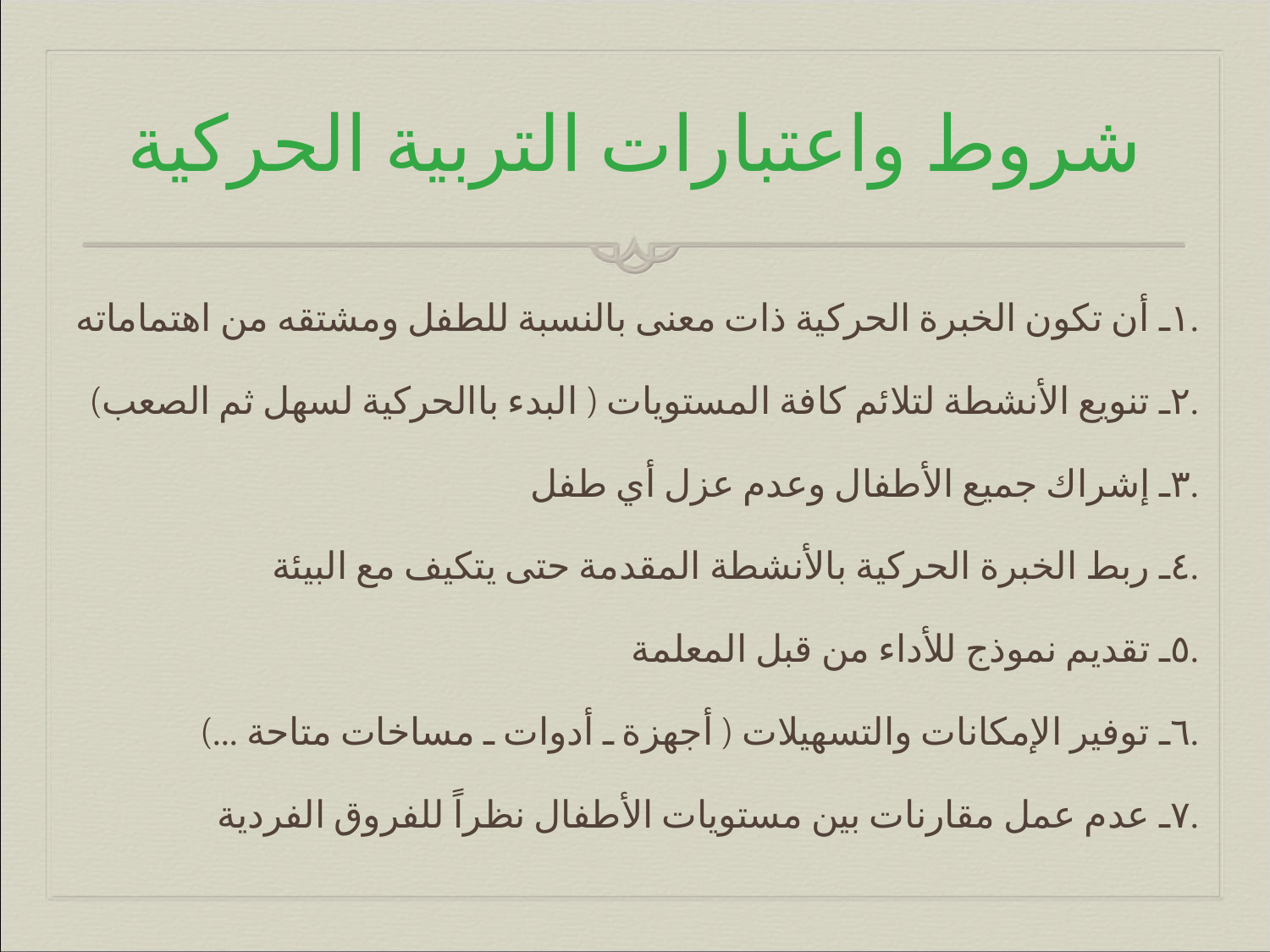

شروط واعتبارات التربية الحركية
١ـ أن تكون الخبرة الحركية ذات معنى بالنسبة للطفل ومشتقه من اهتماماته.
٢ـ تنويع الأنشطة لتلائم كافة المستويات ( البدء باالحركية لسهل ثم الصعب).
٣ـ إشراك جميع الأطفال وعدم عزل أي طفل.
٤ـ ربط الخبرة الحركية بالأنشطة المقدمة حتى يتكيف مع البيئة.
٥ـ تقديم نموذج للأداء من قبل المعلمة.
٦ـ توفير الإمكانات والتسهيلات ( أجهزة ـ أدوات ـ مساخات متاحة ...).
٧ـ عدم عمل مقارنات بين مستويات الأطفال نظراً للفروق الفردية.